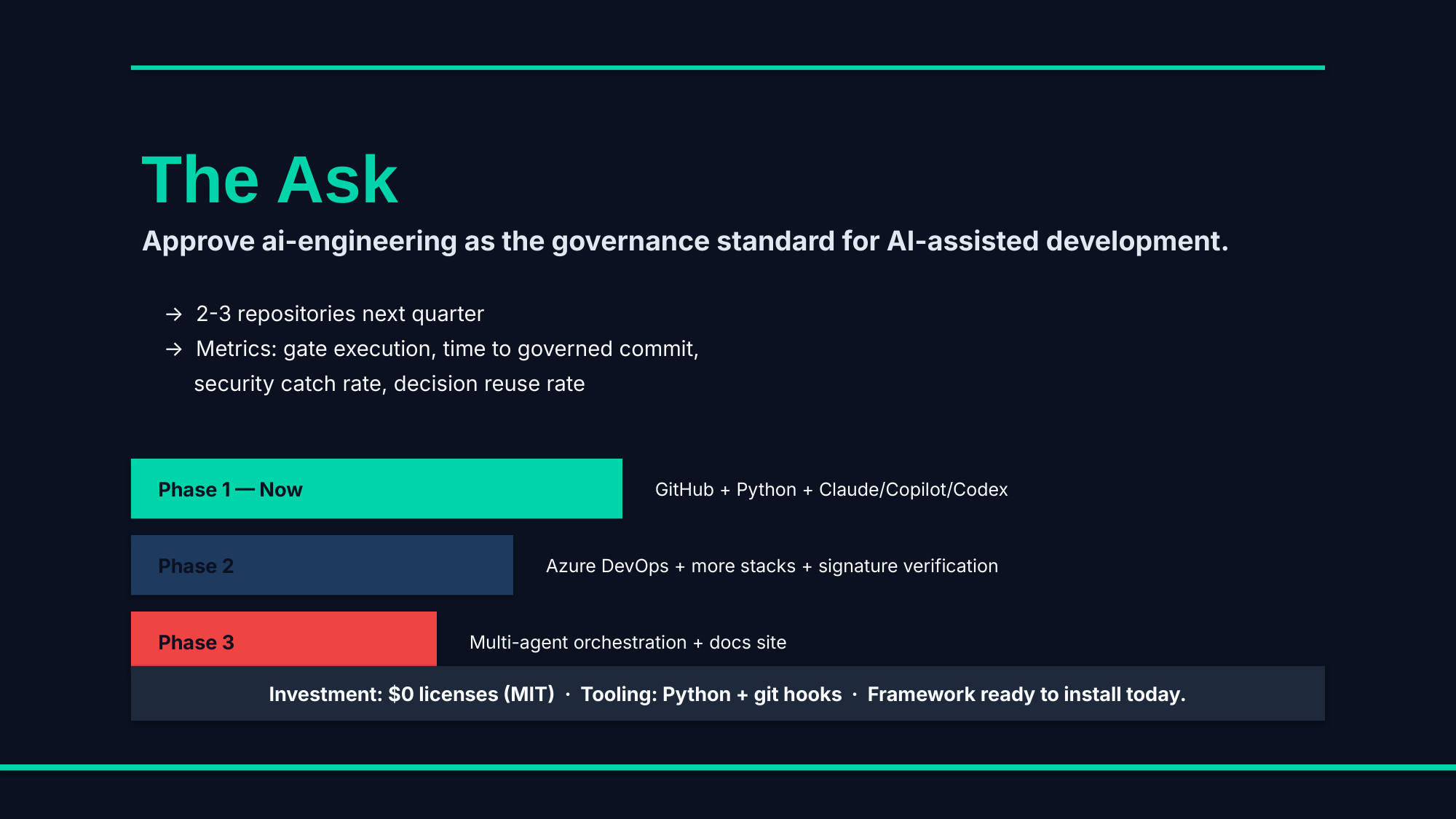

The Ask
Approve ai-engineering as the governance standard for AI-assisted development.
→  2-3 repositories next quarter
→  Metrics: gate execution, time to governed commit,
     security catch rate, decision reuse rate

Phase 1 — Now
GitHub + Python + Claude/Copilot/Codex

Phase 2
Azure DevOps + more stacks + signature verification

Phase 3
Multi-agent orchestration + docs site

Investment: $0 licenses (MIT)  ·  Tooling: Python + git hooks  ·  Framework ready to install today.